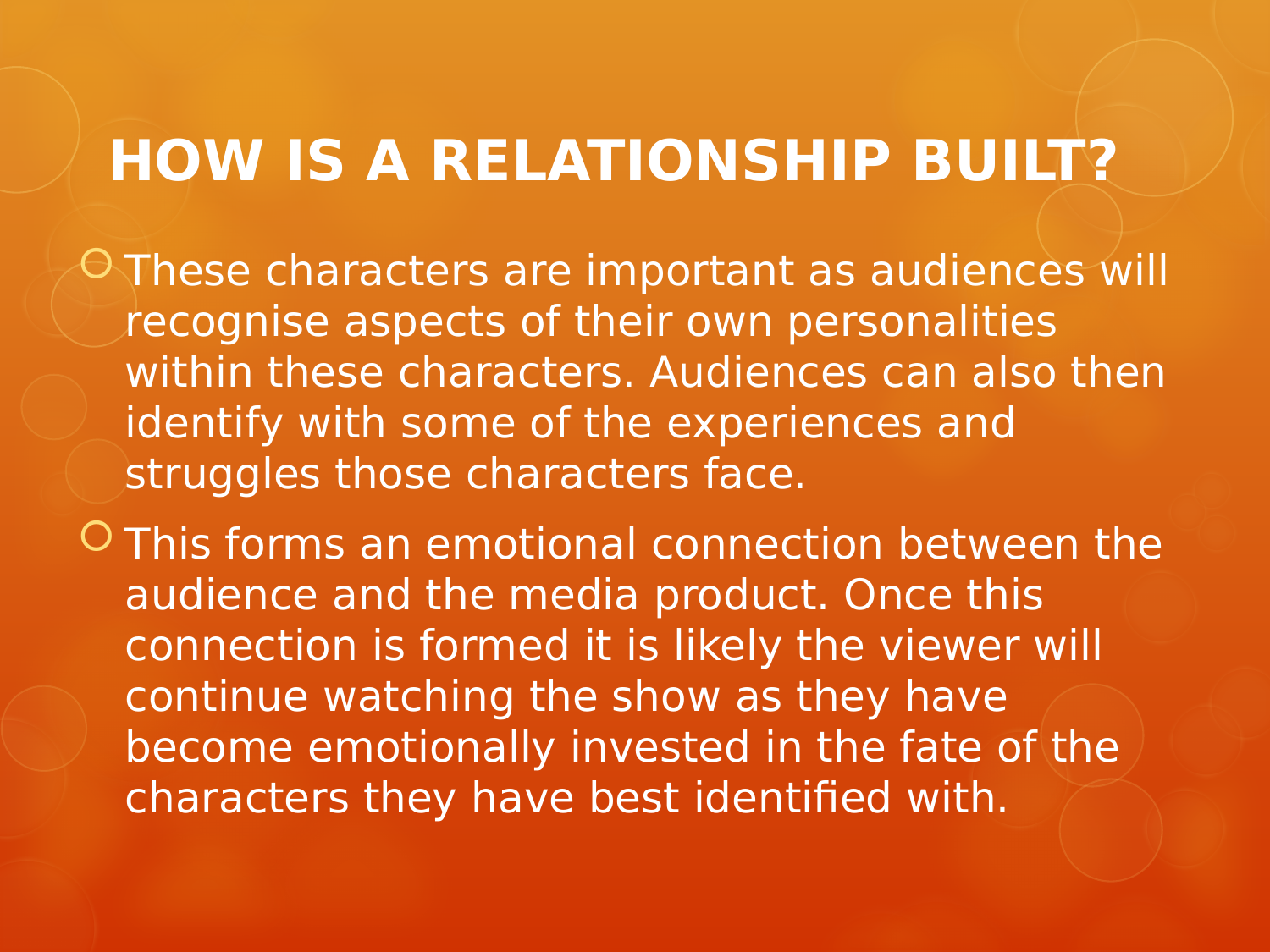

# HOW IS A RELATIONSHIP BUILT?
These characters are important as audiences will recognise aspects of their own personalities within these characters. Audiences can also then identify with some of the experiences and struggles those characters face.
This forms an emotional connection between the audience and the media product. Once this connection is formed it is likely the viewer will continue watching the show as they have become emotionally invested in the fate of the characters they have best identified with.